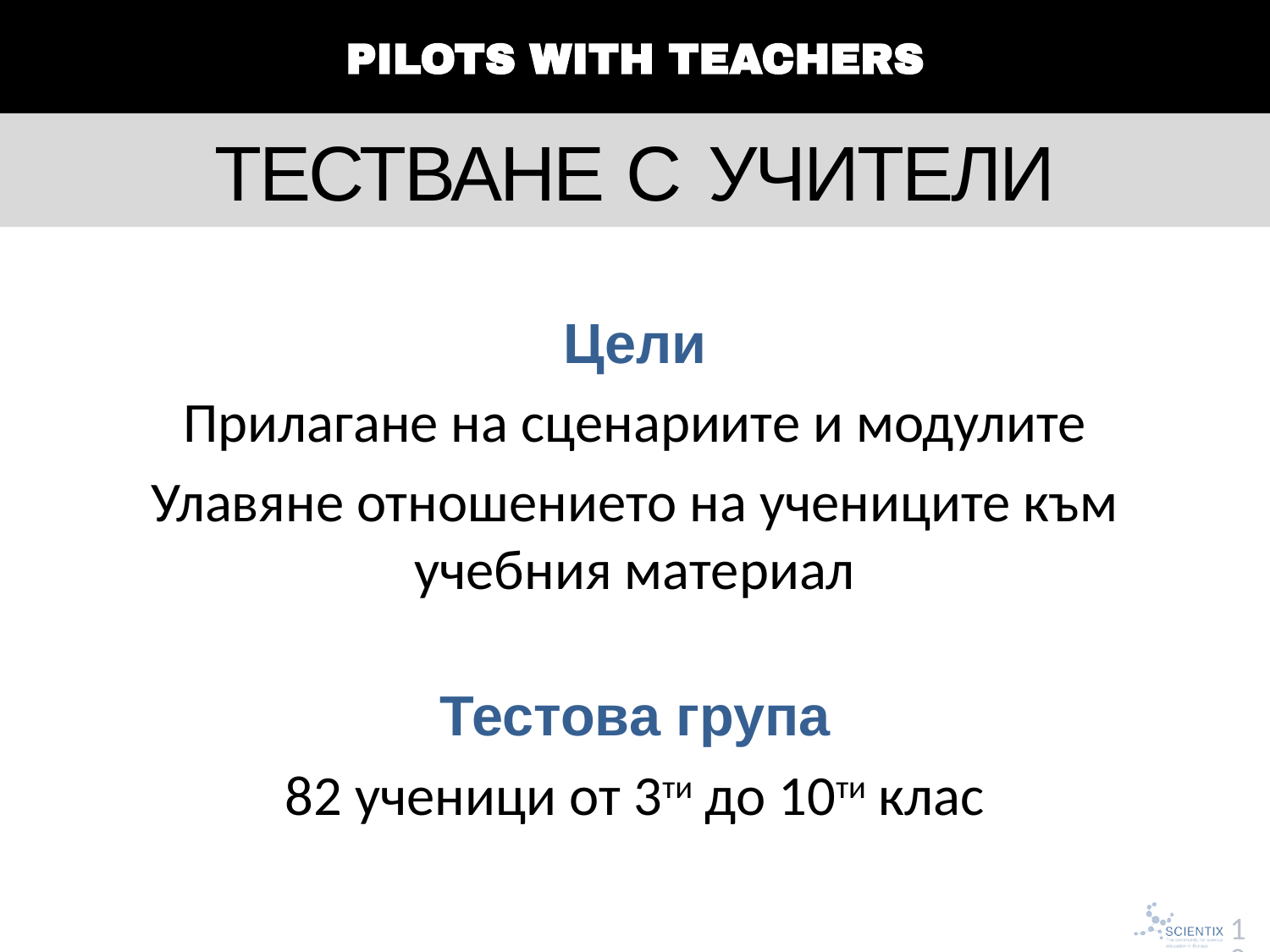

PILOTS WITH TEACHERS
# Тестване с учители
Цели
Прилагане на сценариите и модулите
Улавяне отношението на учениците към учебния материал
Тестова група
82 ученици от 3ти до 10ти клас
18